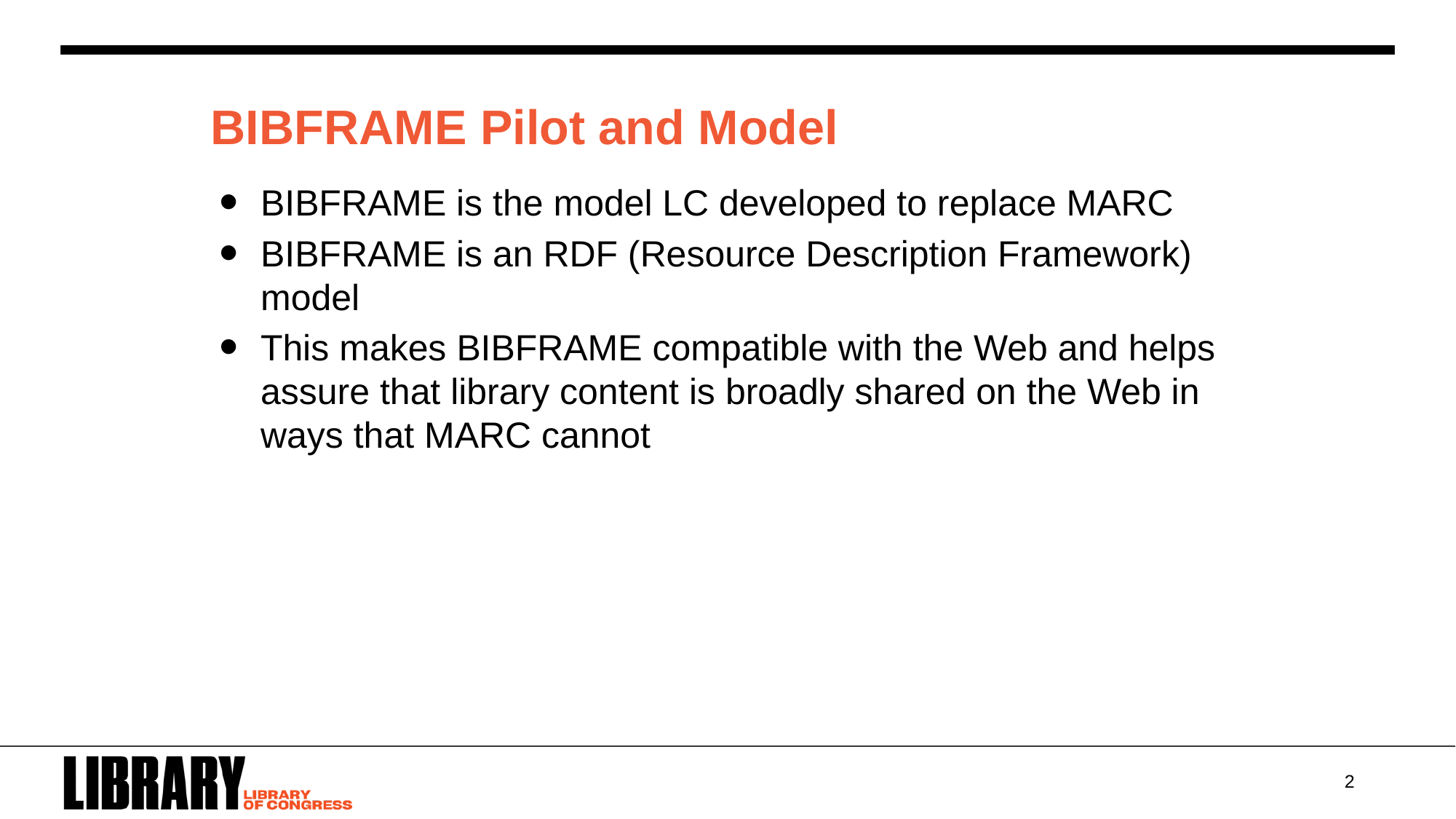

BIBFRAME Pilot and Model
BIBFRAME is the model LC developed to replace MARC
BIBFRAME is an RDF (Resource Description Framework) model
This makes BIBFRAME compatible with the Web and helps assure that library content is broadly shared on the Web in ways that MARC cannot